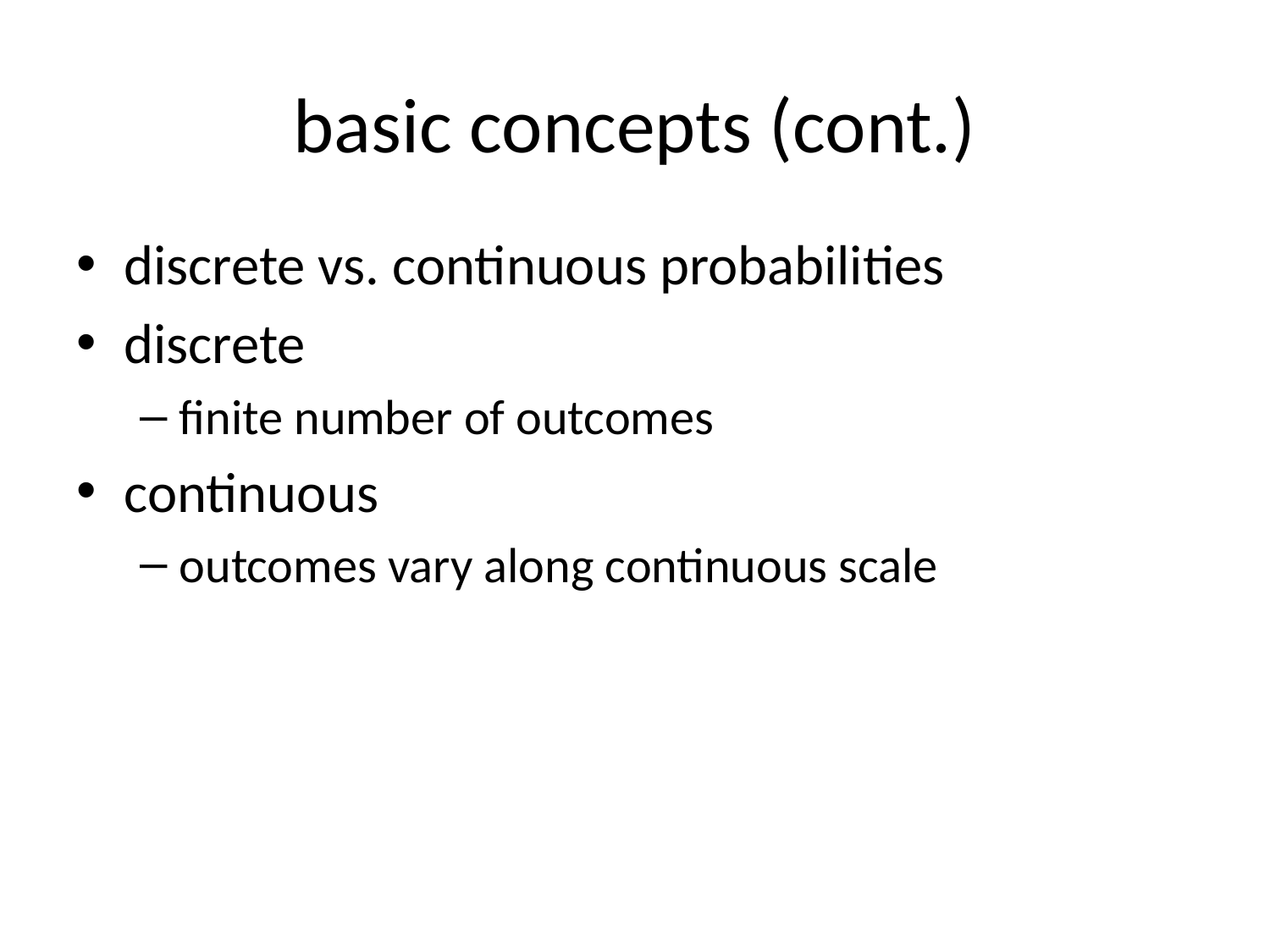

# basic concepts (cont.)
discrete vs. continuous probabilities
discrete
finite number of outcomes
continuous
outcomes vary along continuous scale